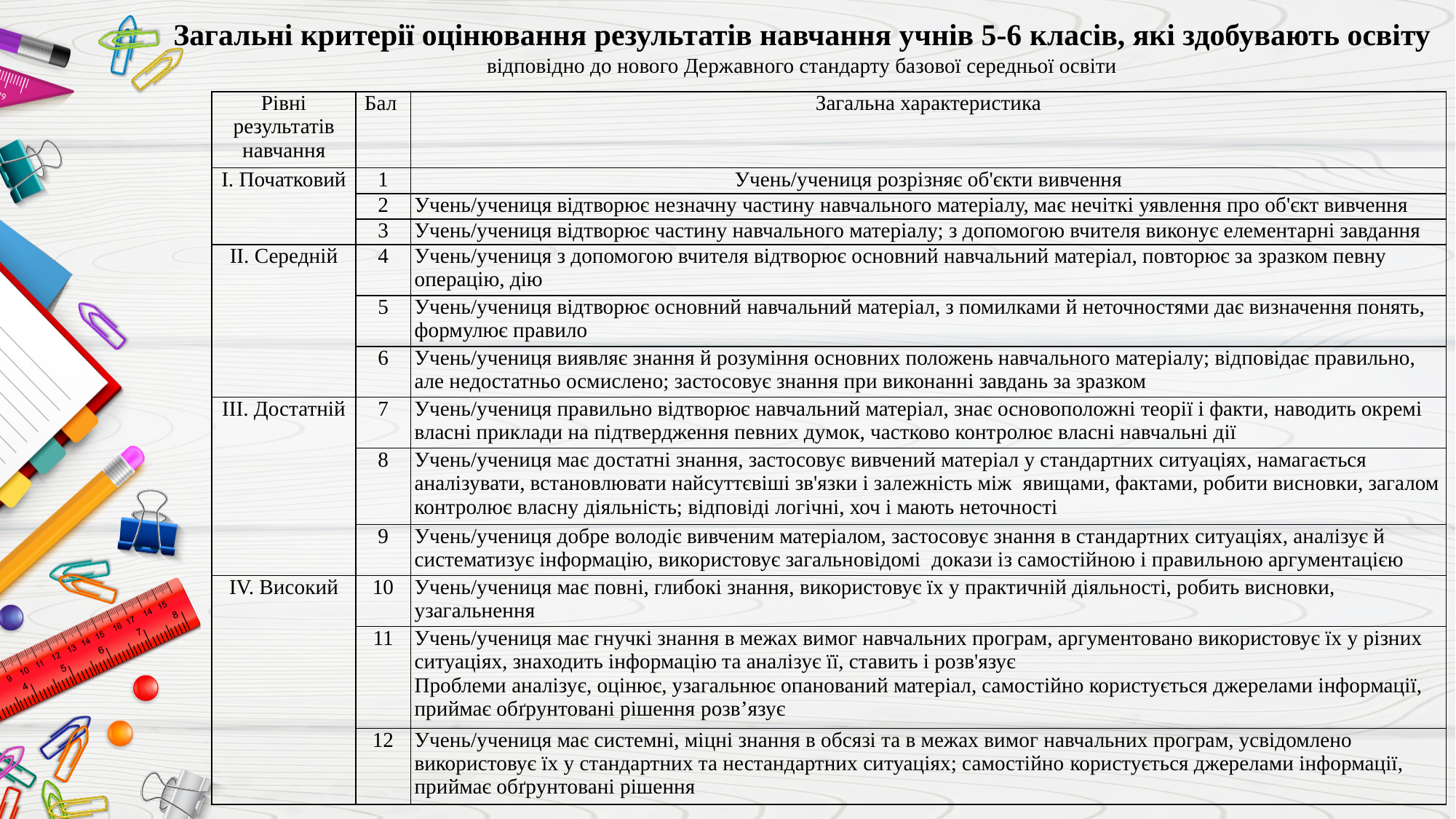

Загальні критерії оцінювання результатів навчання учнів 5-6 класів, які здобувають освіту
відповідно до нового Державного стандарту базової середньої освіти
| Рівні результатів навчання | Бал | Загальна характеристика |
| --- | --- | --- |
| І. Початковий | 1 | Учень/учениця розрізняє об'єкти вивчення |
|  | 2 | Учень/учениця відтворює незначну частину навчального матеріалу, має нечіткі уявлення про об'єкт вивчення |
|  | 3 | Учень/учениця відтворює частину навчального матеріалу; з допомогою вчителя виконує елементарні завдання |
| II. Середній | 4 | Учень/учениця з допомогою вчителя відтворює основний навчальний матеріал, повторює за зразком певну операцію, дію |
|  | 5 | Учень/учениця відтворює основний навчальний матеріал, з помилками й неточностями дає визначення понять, формулює правило |
|  | 6 | Учень/учениця виявляє знання й розуміння основних положень навчального матеріалу; відповідає правильно, але недостатньо осмислено; застосовує знання при виконанні завдань за зразком |
| III. Достатній | 7 | Учень/учениця правильно відтворює навчальний матеріал, знає основоположні теорії і факти, наводить окремі власні приклади на підтвердження певних думок, частково контролює власні навчальні дії |
|  | 8 | Учень/учениця має достатні знання, застосовує вивчений матеріал у стандартних ситуаціях, намагається аналізувати, встановлювати найсуттєвіші зв'язки і залежність між явищами, фактами, робити висновки, загалом контролює власну діяльність; відповіді логічні, хоч і мають неточності |
|  | 9 | Учень/учениця добре володіє вивченим матеріалом, застосовує знання в стандартних ситуаціях, аналізує й систематизує інформацію, використовує загальновідомі докази із самостійною і правильною аргументацією |
| IV. Високий | 10 | Учень/учениця має повні, глибокі знання, використовує їх у практичній діяльності, робить висновки, узагальнення |
|  | 11 | Учень/учениця має гнучкі знання в межах вимог навчальних програм, аргументовано використовує їх у різних ситуаціях, знаходить інформацію та аналізує її, ставить і розв'язує Проблеми аналізує, оцінює, узагальнює опанований матеріал, самостійно користується джерелами інформації, приймає обґрунтовані рішення розв’язує |
|  | 12 | Учень/учениця має системні, міцні знання в обсязі та в межах вимог навчальних програм, усвідомлено використовує їх у стандартних та нестандартних ситуаціях; самостійно користується джерелами інформації, приймає обґрунтовані рішення |